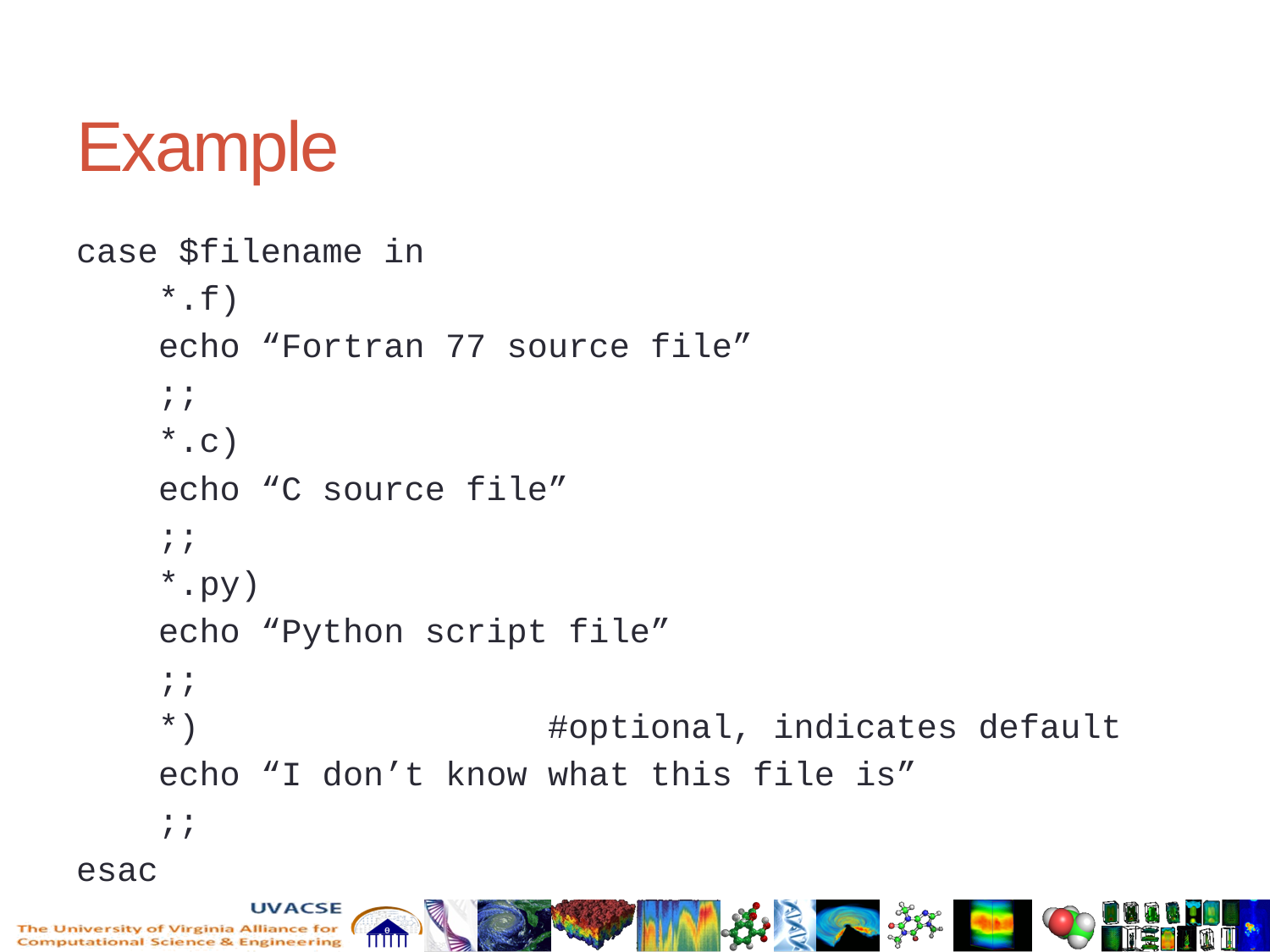

# Example
case $filename in
    *.f)
    echo “Fortran 77 source file”
    ;;
    *.c)
    echo “C source file”
    ;;
    *.py)
    echo “Python script file”
    ;;
    *)                 #optional, indicates default
    echo “I don’t know what this file is”
    ;;
esac